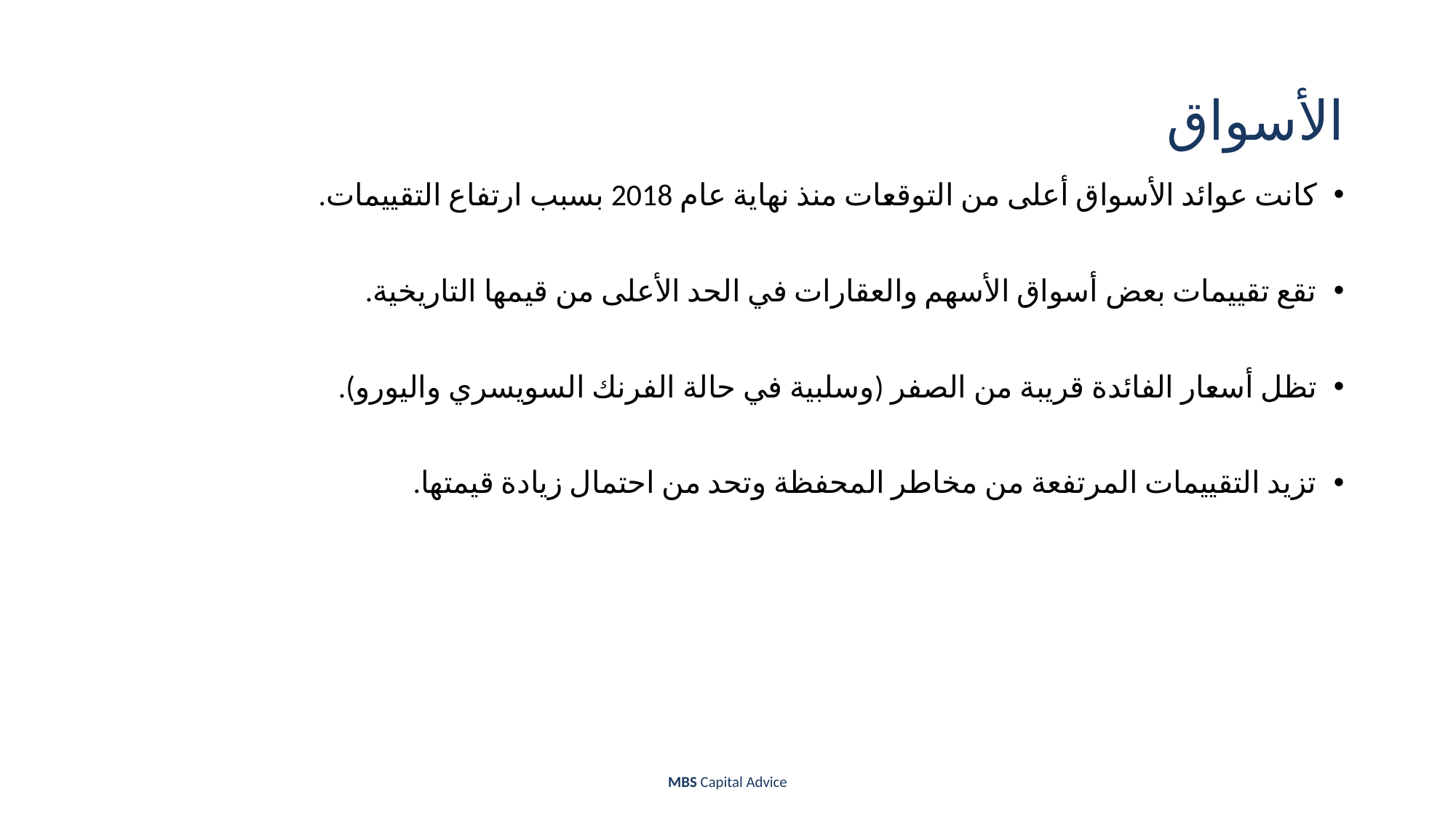

# الأسواق
كانت عوائد الأسواق أعلى من التوقعات منذ نهاية عام 2018 بسبب ارتفاع التقييمات.

تقع تقييمات بعض أسواق الأسهم والعقارات في الحد الأعلى من قيمها التاريخية.

تظل أسعار الفائدة قريبة من الصفر (وسلبية في حالة الفرنك السويسري واليورو).

تزيد التقييمات المرتفعة من مخاطر المحفظة وتحد من احتمال زيادة قيمتها.
MBS Capital Advice